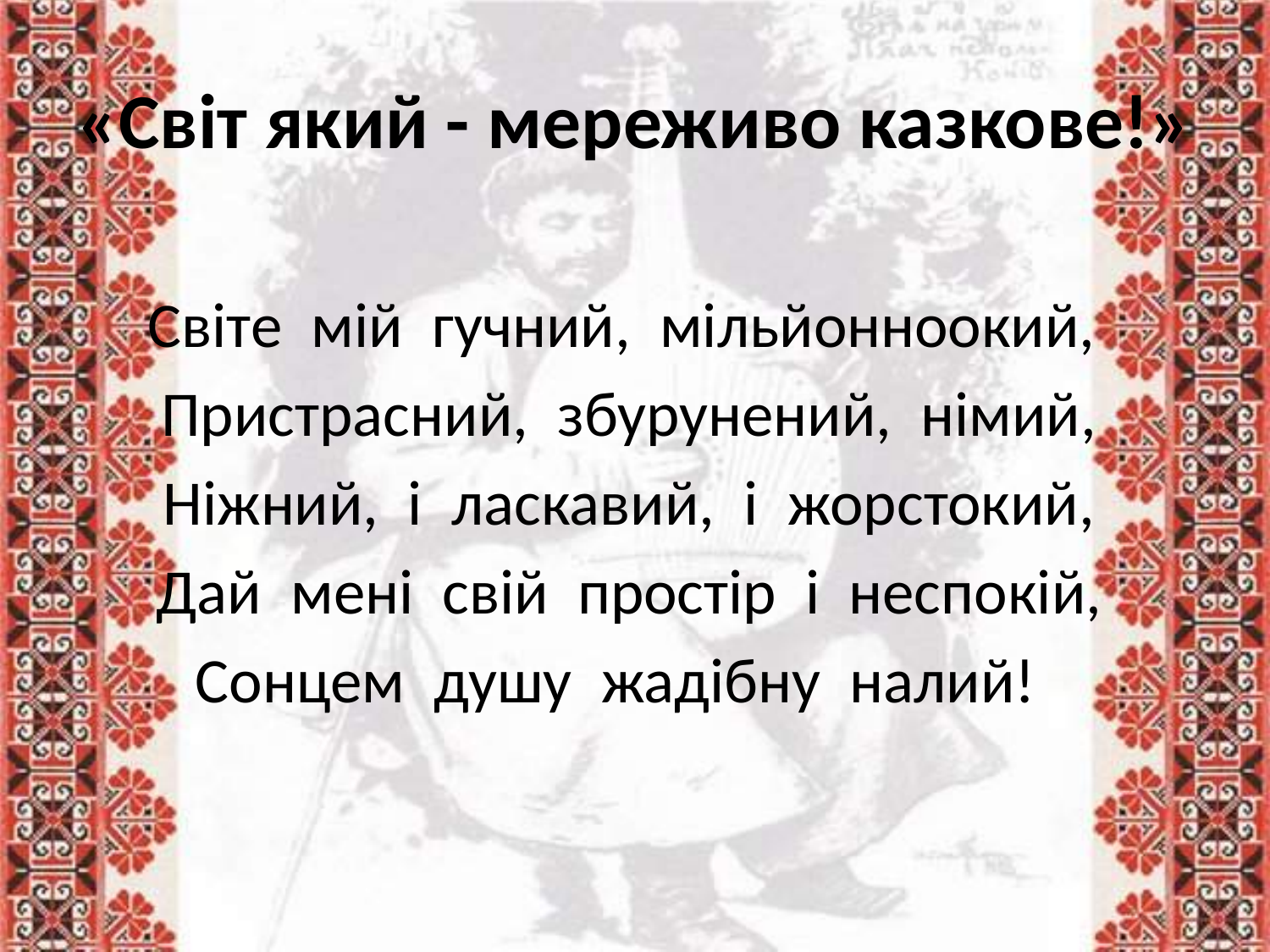

# «Світ який - мереживо казкове!»
Світе  мій  гучний,  мільйонноокий,
Пристрасний,  збурунений,  німий,
Ніжний,  і  ласкавий,  і  жорстокий,
Дай  мені  свій  простір  і  неспокій,
Сонцем  душу  жадібну  налий!